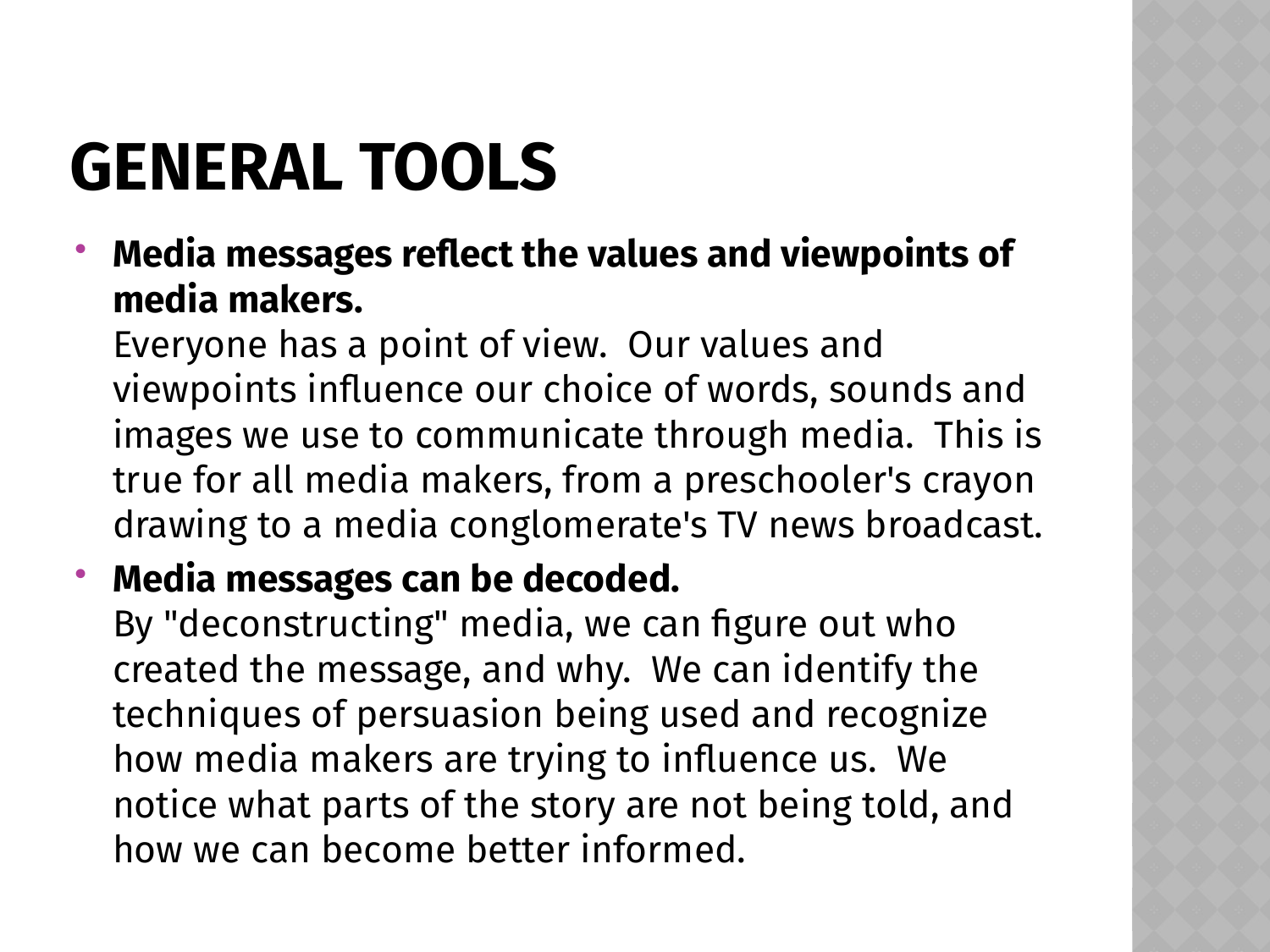

# General Tools
Media messages reflect the values and viewpoints of media makers. 
Everyone has a point of view.  Our values and viewpoints influence our choice of words, sounds and images we use to communicate through media.  This is true for all media makers, from a preschooler's crayon drawing to a media conglomerate's TV news broadcast.
Media messages can be decoded.   
By "deconstructing" media, we can figure out who created the message, and why.  We can identify the techniques of persuasion being used and recognize how media makers are trying to influence us.  We notice what parts of the story are not being told, and how we can become better informed.